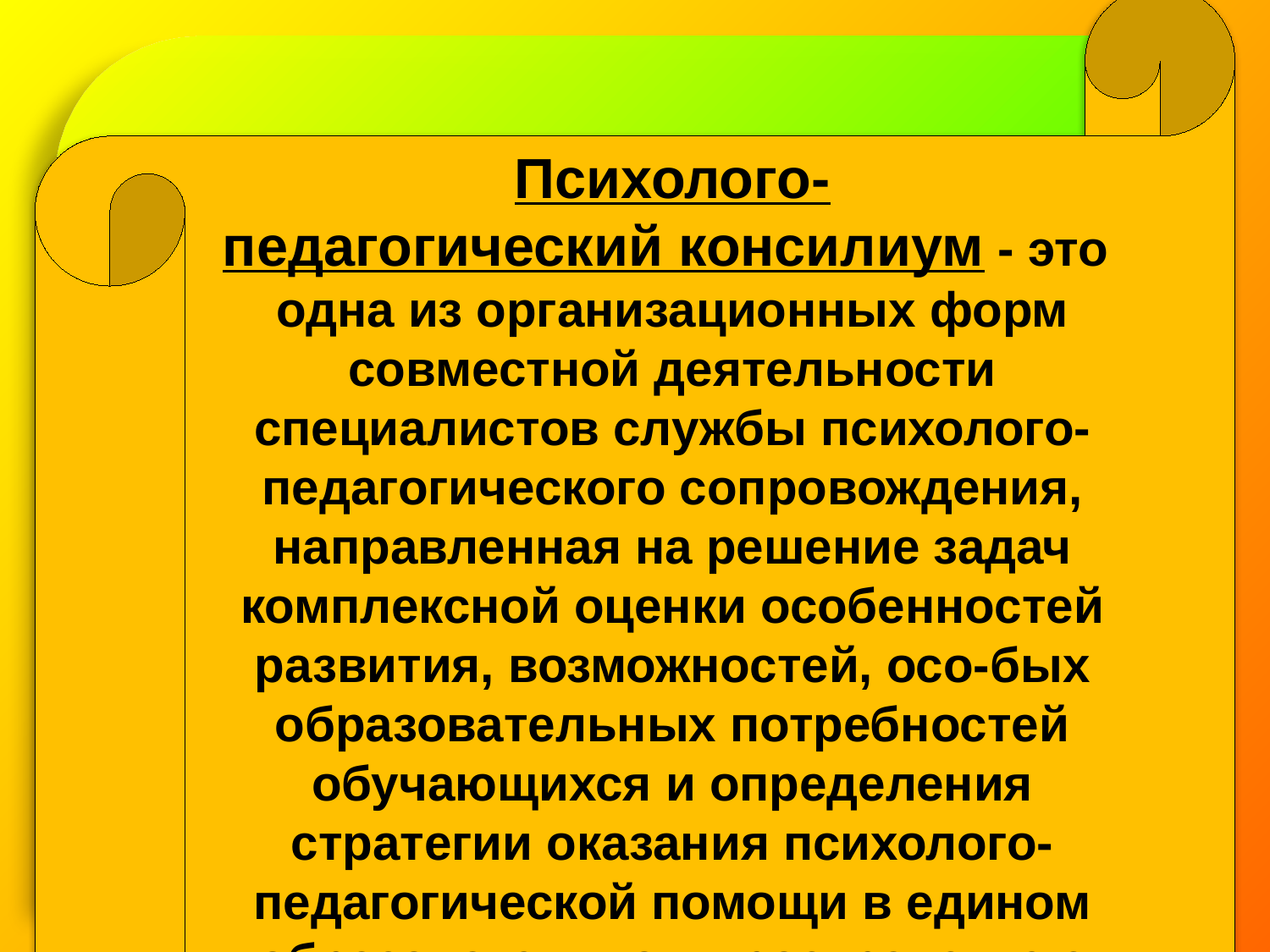

Психолого-педагогический консилиум - это
одна из организационных форм совместной деятельности специалистов службы психолого-педагогического сопровождения, направленная на решение задач комплексной оценки особенностей развития, возможностей, осо-бых образовательных потребностей обучающихся и определения стратегии оказания психолого-педагогической помощи в едином образовательном пространстве с учетом имеющихся ресурсов как в самой организации, так и за ее пределами.